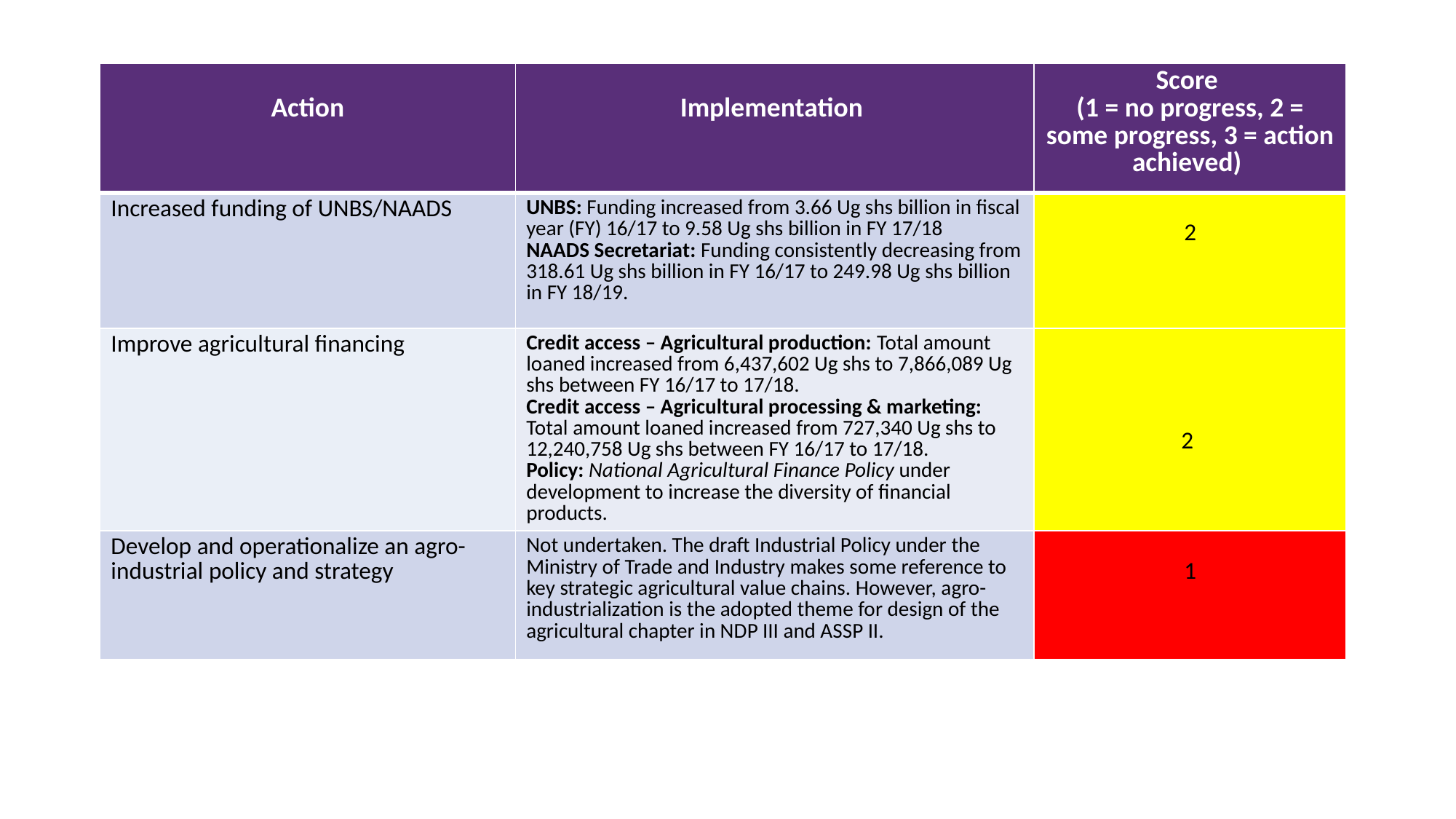

| Action | Implementation | Score (1 = no progress, 2 = some progress, 3 = action achieved) |
| --- | --- | --- |
| Increased funding of UNBS/NAADS | UNBS: Funding increased from 3.66 Ug shs billion in fiscal year (FY) 16/17 to 9.58 Ug shs billion in FY 17/18 NAADS Secretariat: Funding consistently decreasing from 318.61 Ug shs billion in FY 16/17 to 249.98 Ug shs billion in FY 18/19. | 2 |
| Improve agricultural financing | Credit access – Agricultural production: Total amount loaned increased from 6,437,602 Ug shs to 7,866,089 Ug shs between FY 16/17 to 17/18. Credit access – Agricultural processing & marketing: Total amount loaned increased from 727,340 Ug shs to 12,240,758 Ug shs between FY 16/17 to 17/18. Policy: National Agricultural Finance Policy under development to increase the diversity of financial products. | 2 |
| Develop and operationalize an agro-industrial policy and strategy | Not undertaken. The draft Industrial Policy under the Ministry of Trade and Industry makes some reference to key strategic agricultural value chains. However, agro-industrialization is the adopted theme for design of the agricultural chapter in NDP III and ASSP II. | 1 |